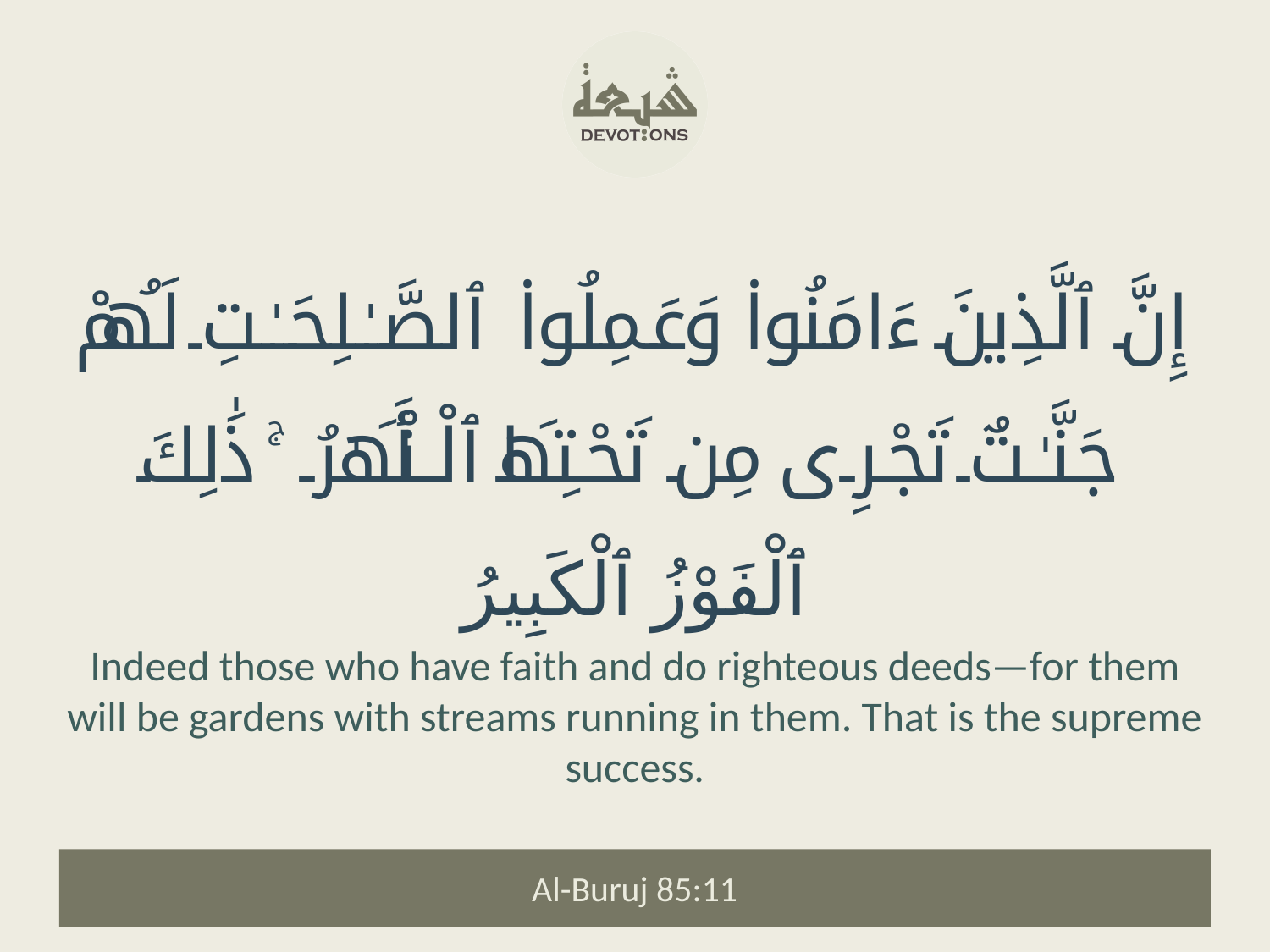

إِنَّ ٱلَّذِينَ ءَامَنُوا۟ وَعَمِلُوا۟ ٱلصَّـٰلِحَـٰتِ لَهُمْ جَنَّـٰتٌ تَجْرِى مِن تَحْتِهَا ٱلْأَنْهَـٰرُ ۚ ذَٰلِكَ ٱلْفَوْزُ ٱلْكَبِيرُ
Indeed those who have faith and do righteous deeds—for them will be gardens with streams running in them. That is the supreme success.
Al-Buruj 85:11